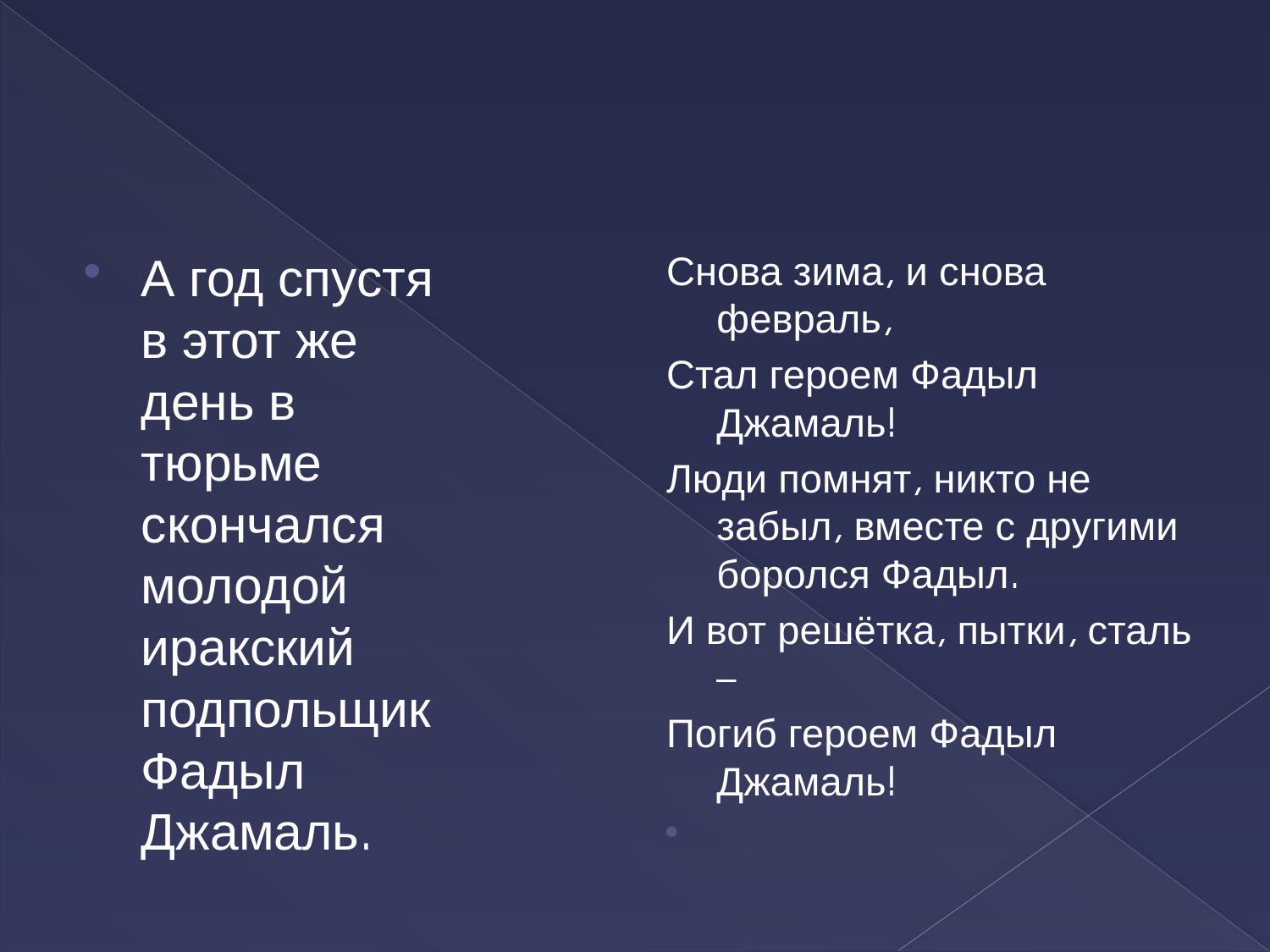

А год спустя в этот же день в тюрьме скончался молодой иракский подпольщик Фадыл Джамаль.

Снова зима, и снова февраль,
Стал героем Фадыл Джамаль!
Люди помнят, никто не забыл, вместе с другими боролся Фадыл.
И вот решётка, пытки, сталь –
Погиб героем Фадыл Джамаль!